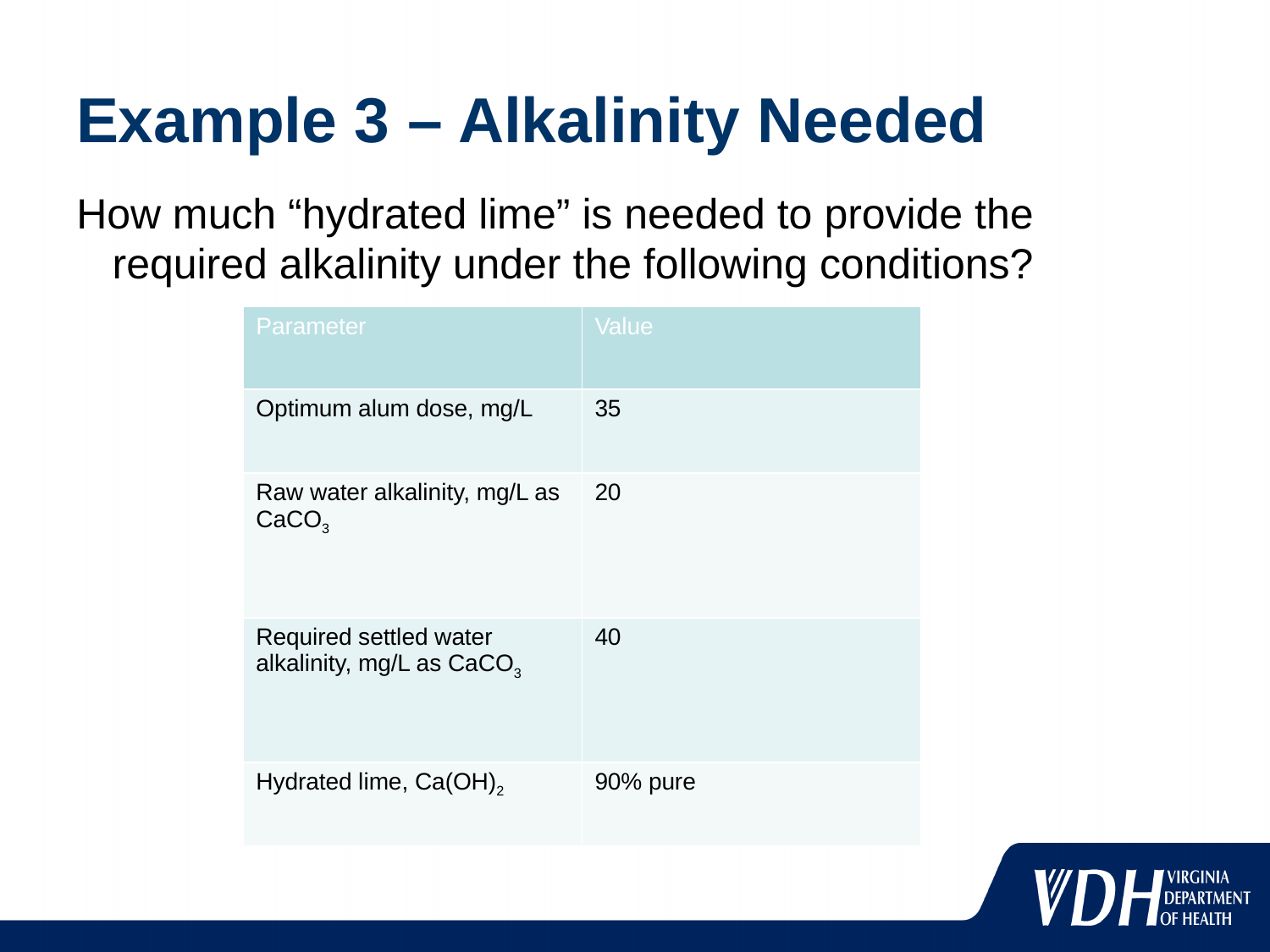

# Example 3 – Alkalinity Needed
How much “hydrated lime” is needed to provide the required alkalinity under the following conditions?

| Parameter | Value |
| --- | --- |
| Optimum alum dose, mg/L | 35 |
| Raw water alkalinity, mg/L as CaCO3 | 20 |
| Required settled water alkalinity, mg/L as CaCO3 | 40 |
| Hydrated lime, Ca(OH)2 | 90% pure |